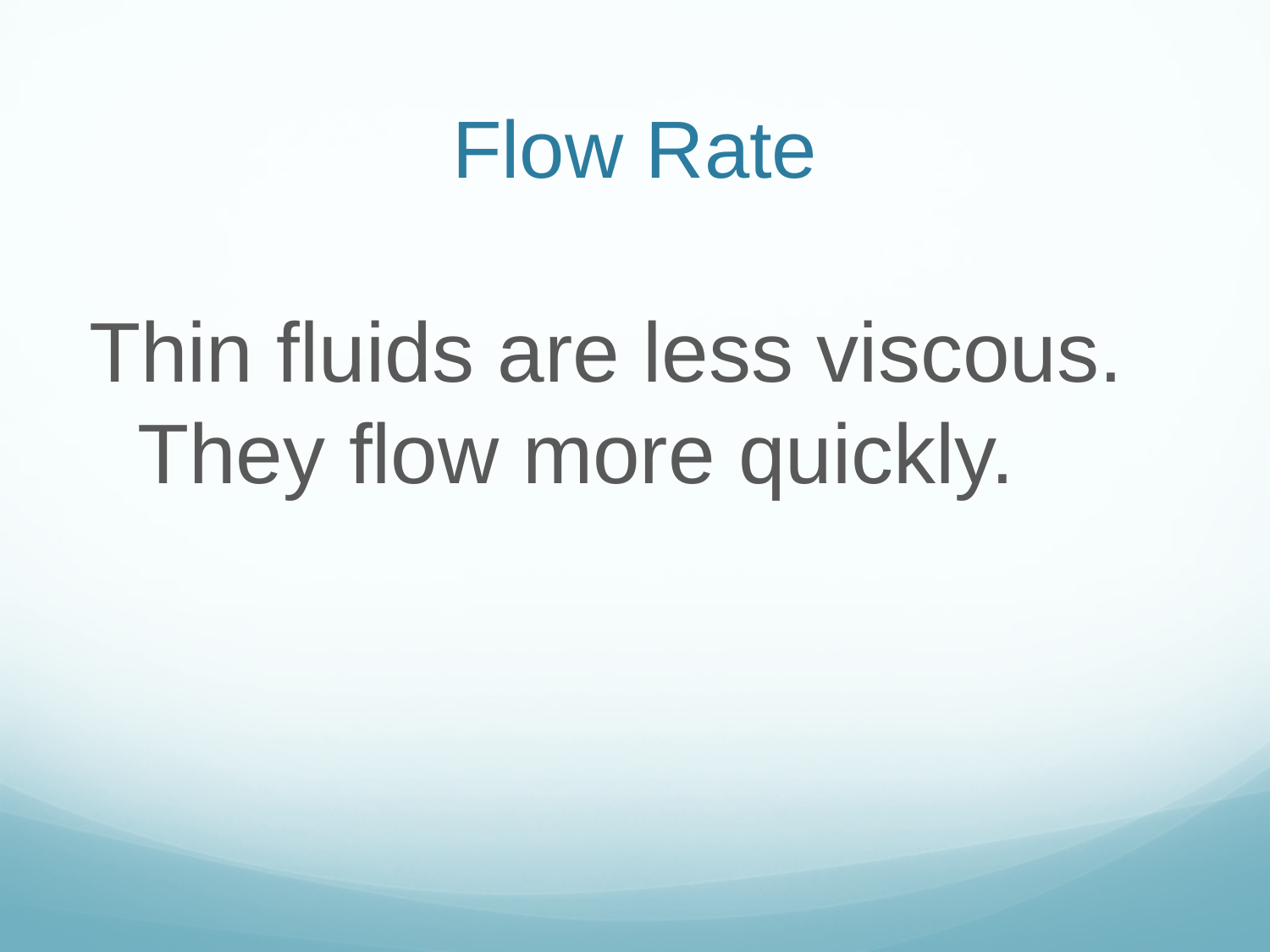

# Flow Rate

Thin fluids are less viscous. They flow more quickly.